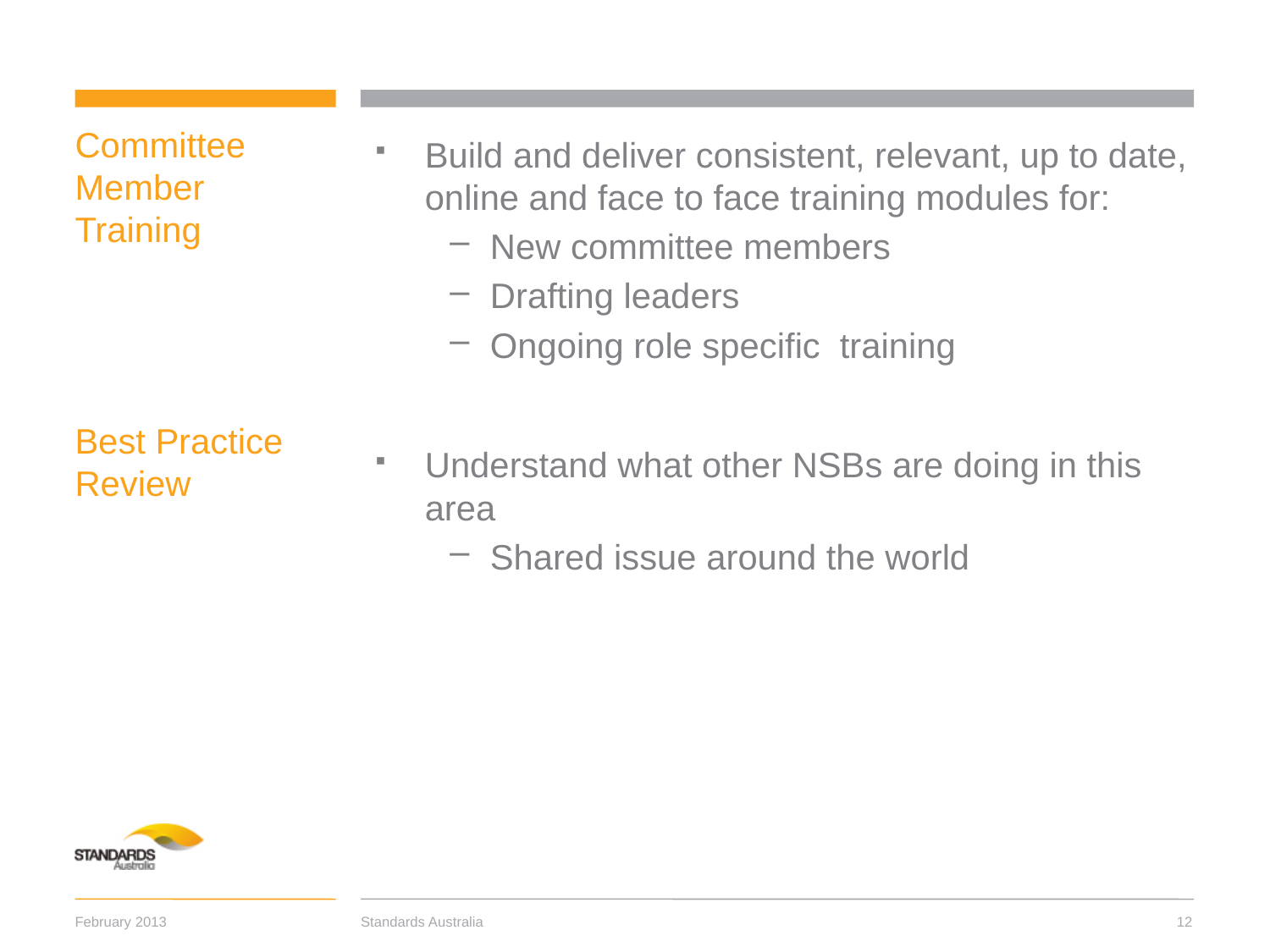

# Committee Member Training Best Practice Review
Build and deliver consistent, relevant, up to date, online and face to face training modules for:
New committee members
Drafting leaders
Ongoing role specific  training

Understand what other NSBs are doing in this area
Shared issue around the world

Standards Australia